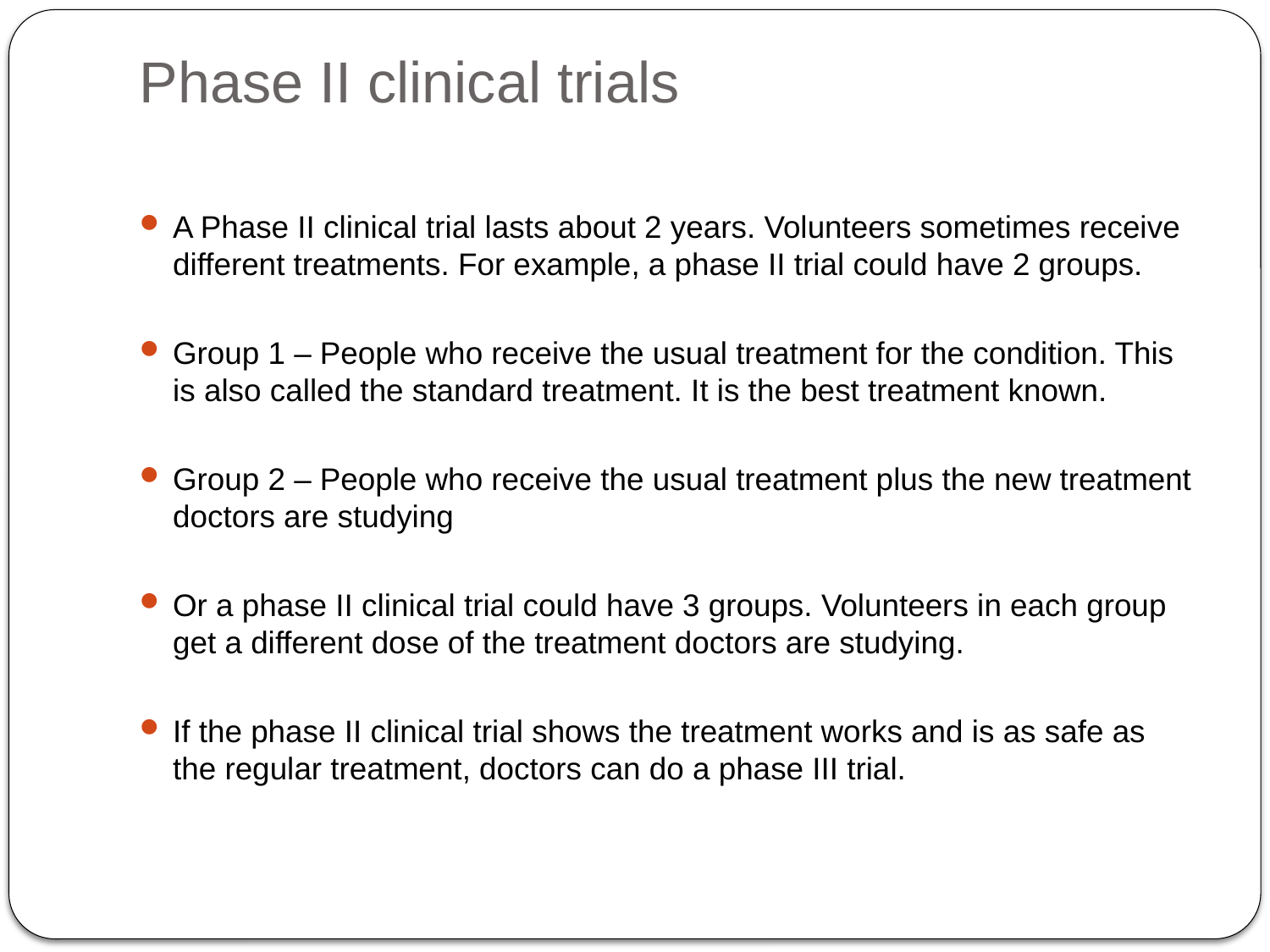

# Phase II clinical trials
A Phase II clinical trial lasts about 2 years. Volunteers sometimes receive different treatments. For example, a phase II trial could have 2 groups.

Group 1 – People who receive the usual treatment for the condition. This is also called the standard treatment. It is the best treatment known.

Group 2 – People who receive the usual treatment plus the new treatment doctors are studying

Or a phase II clinical trial could have 3 groups. Volunteers in each group get a different dose of the treatment doctors are studying.

If the phase II clinical trial shows the treatment works and is as safe as the regular treatment, doctors can do a phase III trial.